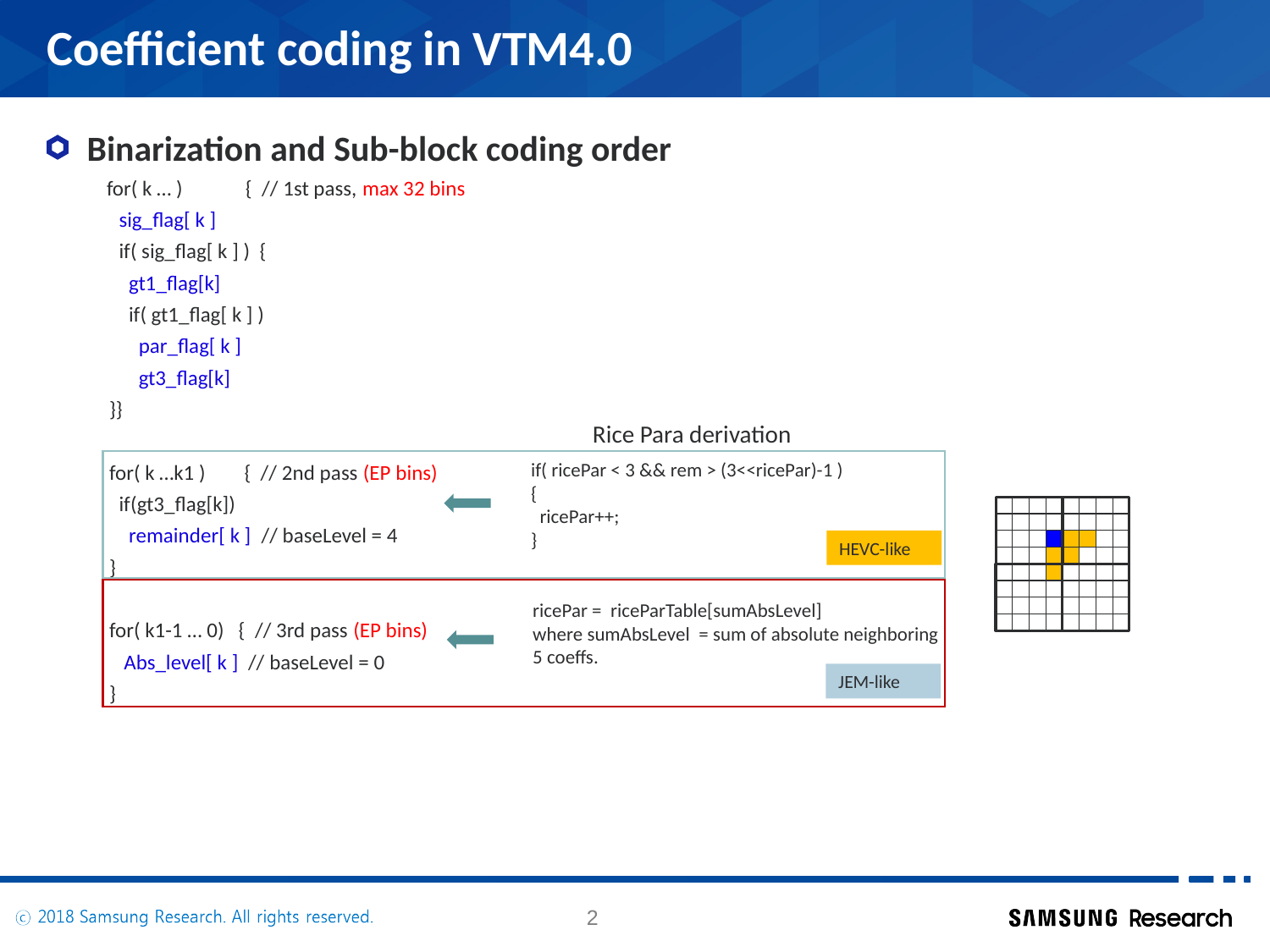

# Coefficient coding in VTM4.0
Binarization and Sub-block coding order
  for( k … )             {  // 1st pass, max 32 bins
  sig_flag[ k ]
  if( sig_flag[ k ] )  {
    gt1_flag[k]
    if( gt1_flag[ k ] )
      par_flag[ k ]
      gt3_flag[k]
}}

for( k …k1 )        {  // 2nd pass (EP bins)
  if(gt3_flag[k])
    remainder[ k ]  // baseLevel = 4
}

for( k1-1 … 0)   {  // 3rd pass (EP bins)
   Abs_level[ k ]  // baseLevel = 0
}
Rice Para derivation

      if( ricePar < 3 && rem > (3<<ricePar)-1 )
      {
        ricePar++;
      }

HEVC-like

      ricePar =  riceParTable[sumAbsLevel]
      where sumAbsLevel  = sum of absolute neighboring
      5 coeffs.

JEM-like